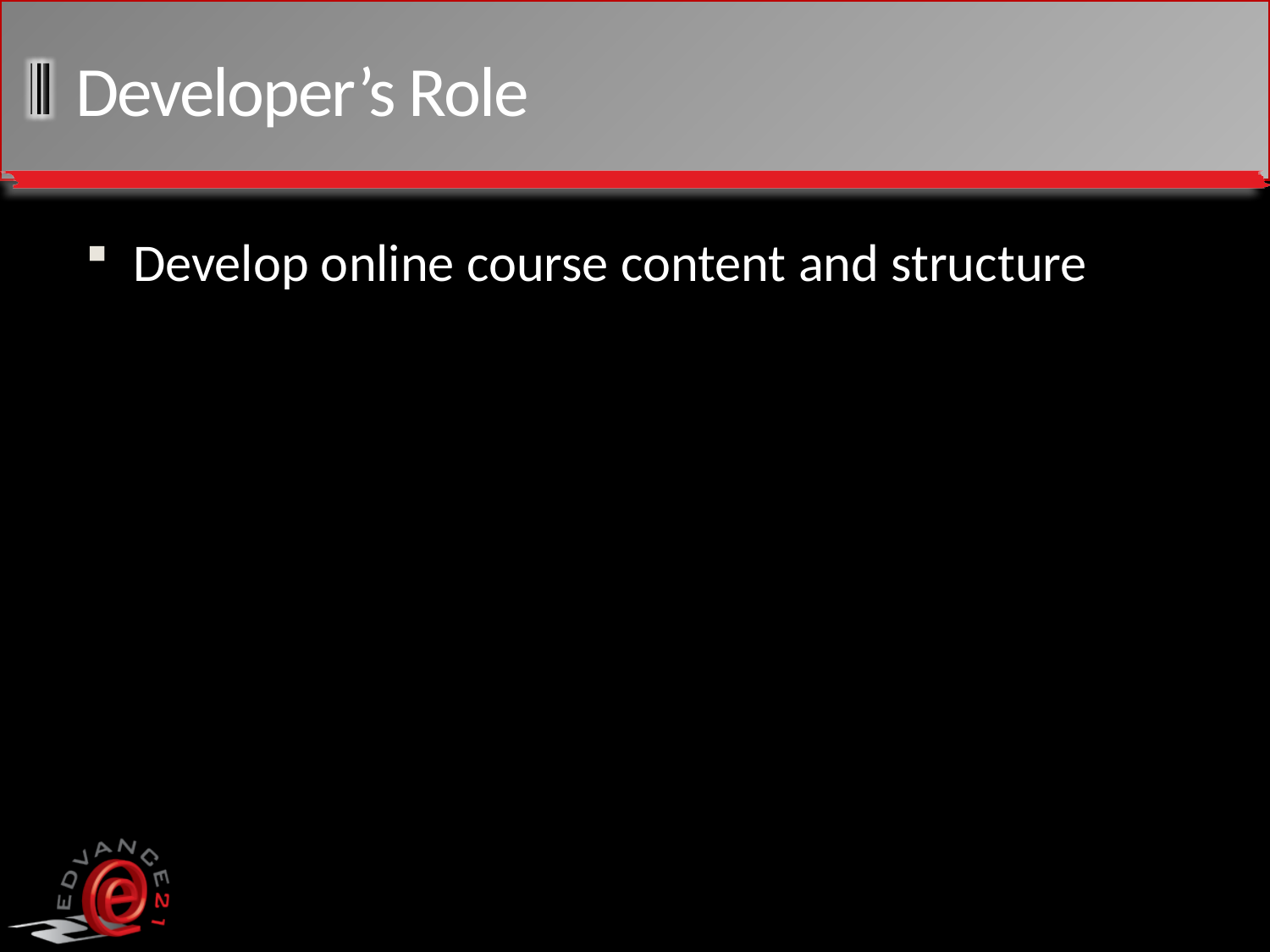

# Developer’s Role
Develop online course content and structure